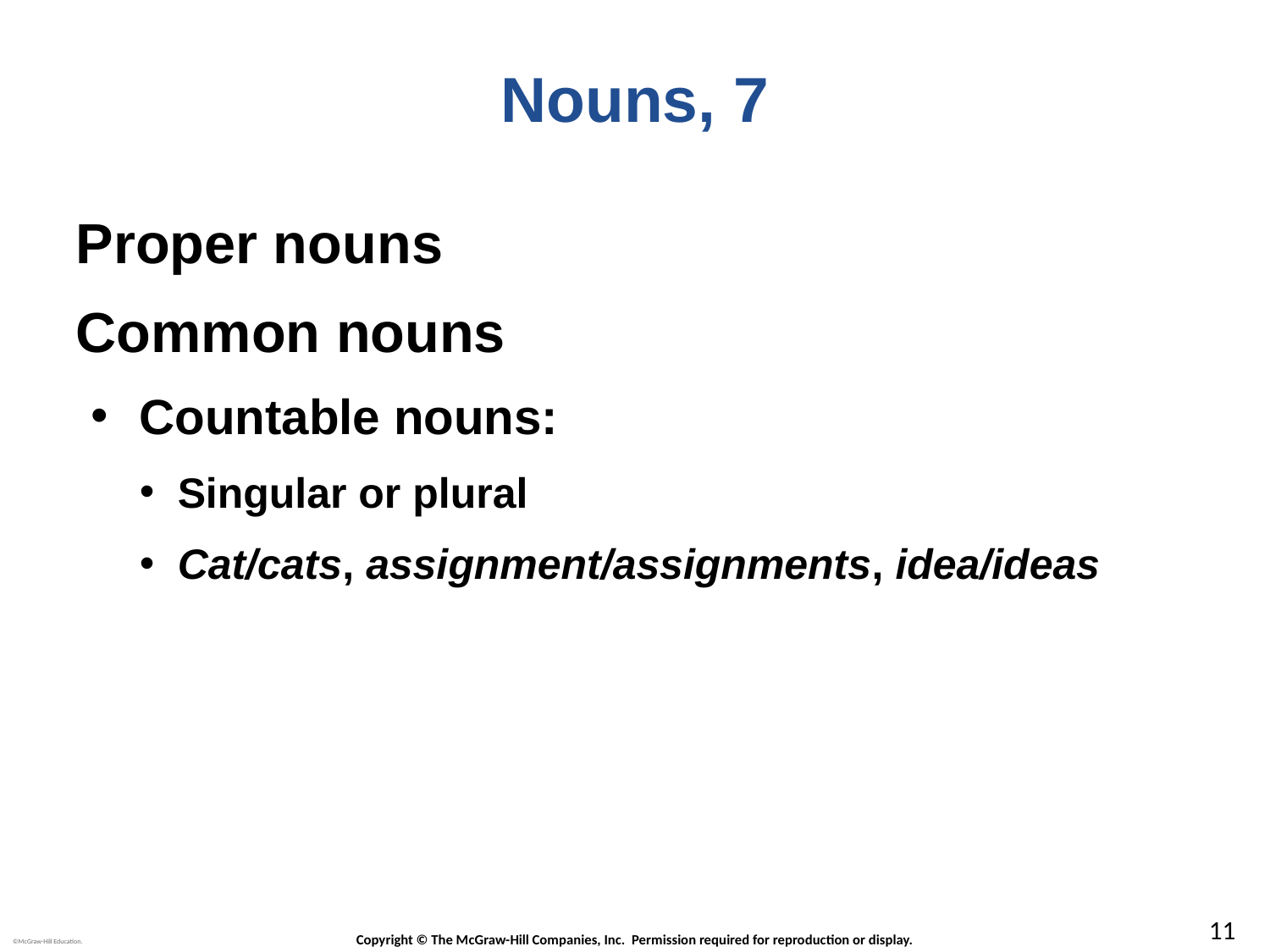

# Nouns, 7
Proper nouns
Common nouns
Countable nouns:
Singular or plural
Cat/cats, assignment/assignments, idea/ideas